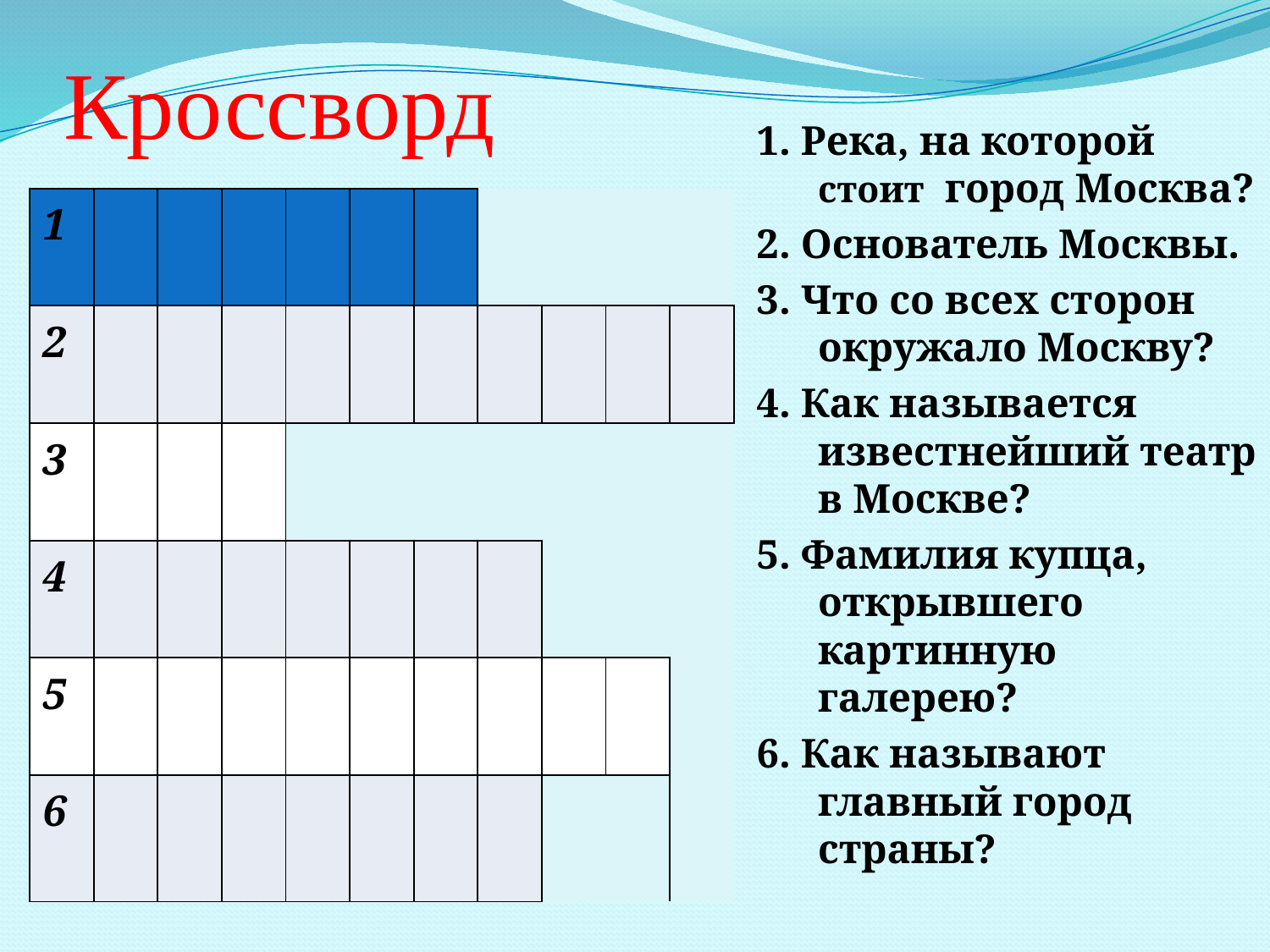

# Кроссворд
1. Река, на которой стоит  город Москва?
2. Основатель Москвы.
3. Что со всех сторон окружало Москву?
4. Как называется известнейший театр в Москве?
5. Фамилия купца, открывшего картинную галерею?
6. Как называют главный город страны?

| 1 |  |  |  |  |  |  |  |  |  |  |
| --- | --- | --- | --- | --- | --- | --- | --- | --- | --- | --- |
| 2 |  |  |  |  |  |  |  |  |  |  |
| 3 |  |  |  |  |  |  |  |  |  |  |
| 4 |  |  |  |  |  |  |  |  |  |  |
| 5 |  |  |  |  |  |  |  |  |  |  |
| 6 |  |  |  |  |  |  |  |  |  |  |